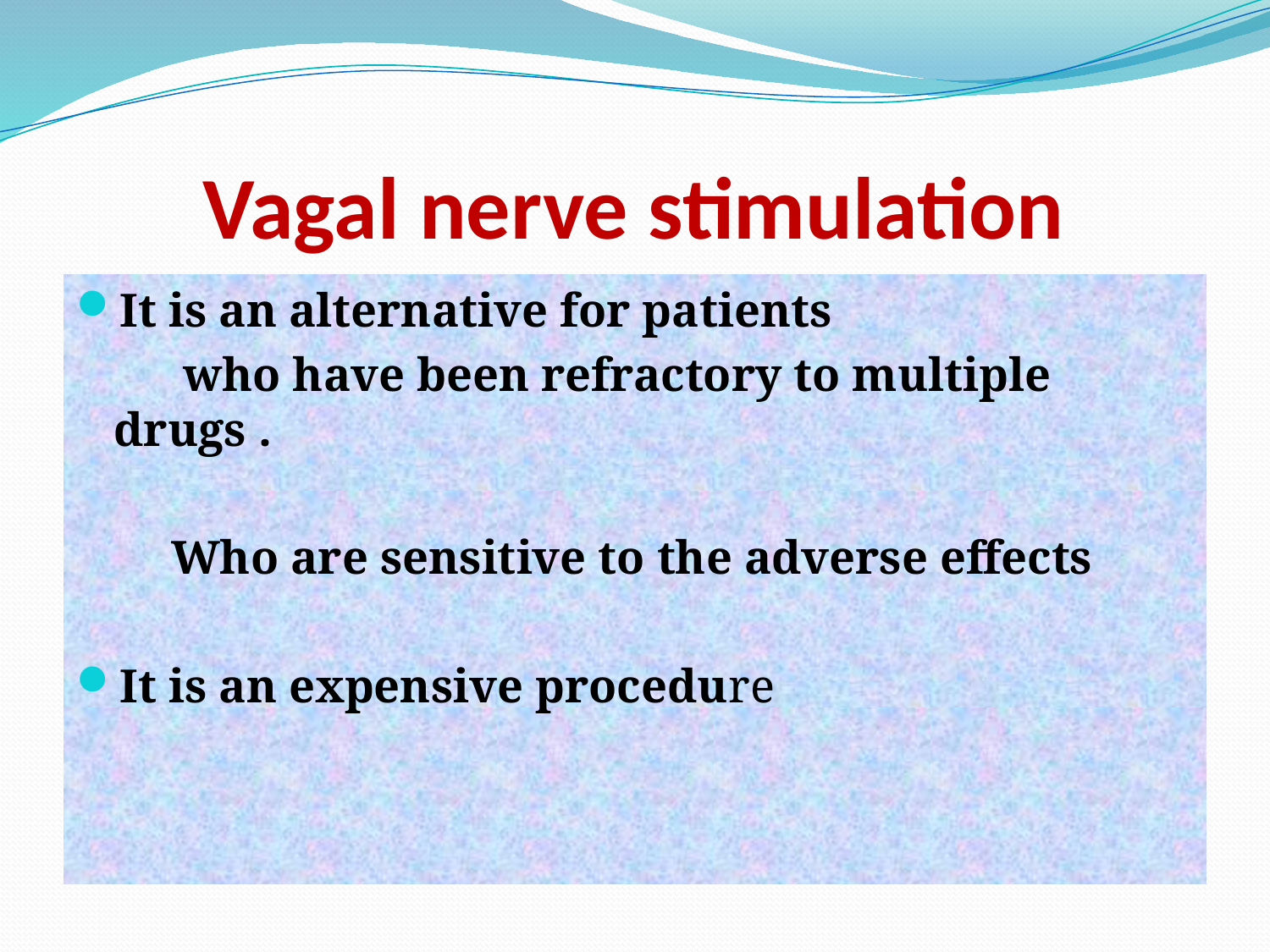

# Vagal nerve stimulation
It is an alternative for patients
         who have been refractory to multiple drugs .

        Who are sensitive to the adverse effects

It is an expensive procedure